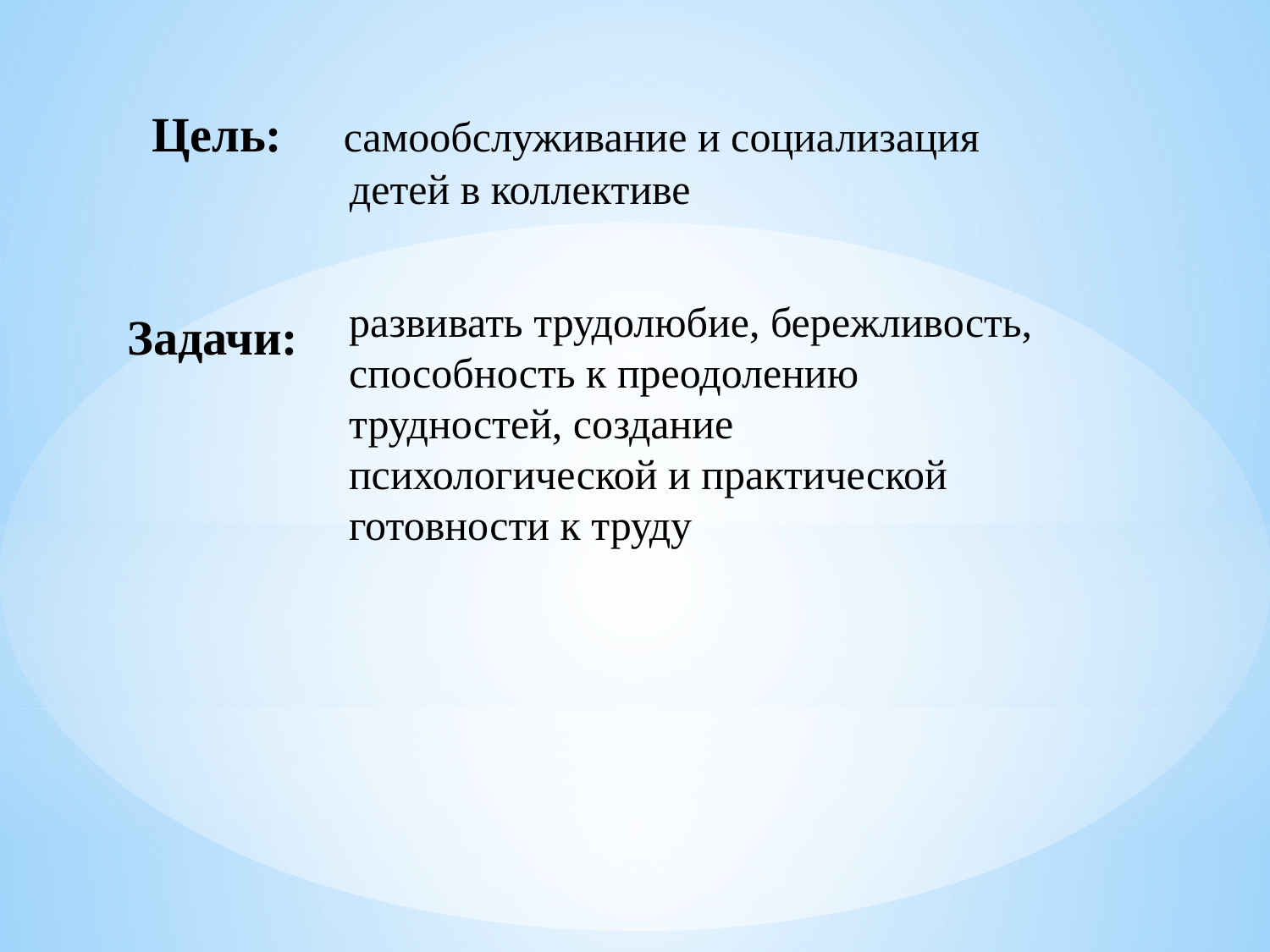

Цель:     самообслуживание и социализация
 	         детей в коллективе

Задачи:
развивать трудолюбие, бережливость, способность к преодолению трудностей, создание психологической и практической готовности к труду